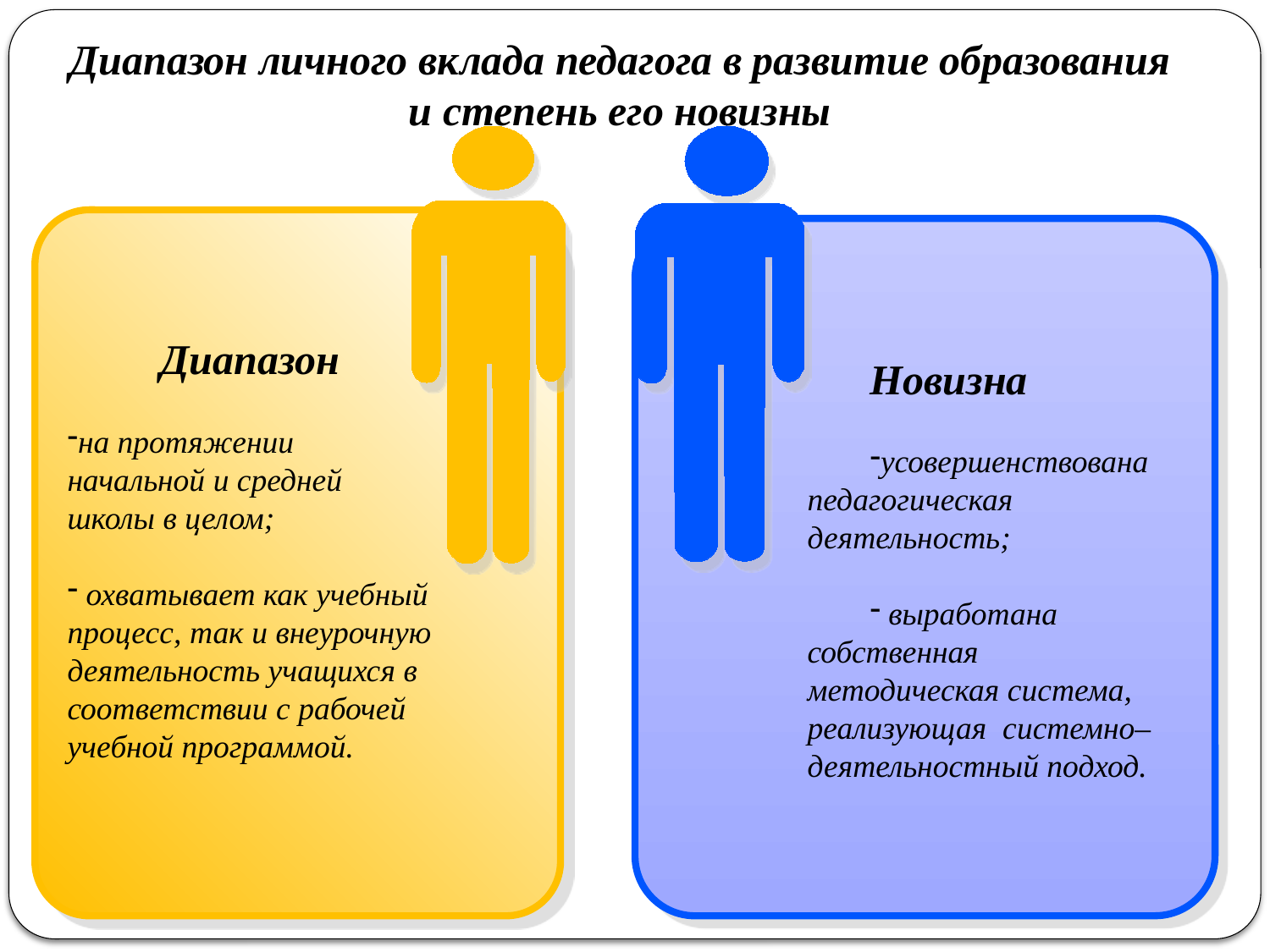

Диапазон личного вклада педагога в развитие образования и степень его новизны

Диапазон

на протяжении начальной и средней школы в целом;

 охватывает как учебный процесс, так и внеурочную деятельность учащихся в соответствии с рабочей учебной программой.
Новизна

усовершенствована педагогическая деятельность;

 выработана  собственная методическая система, реализующая  системно–деятельностный подход.